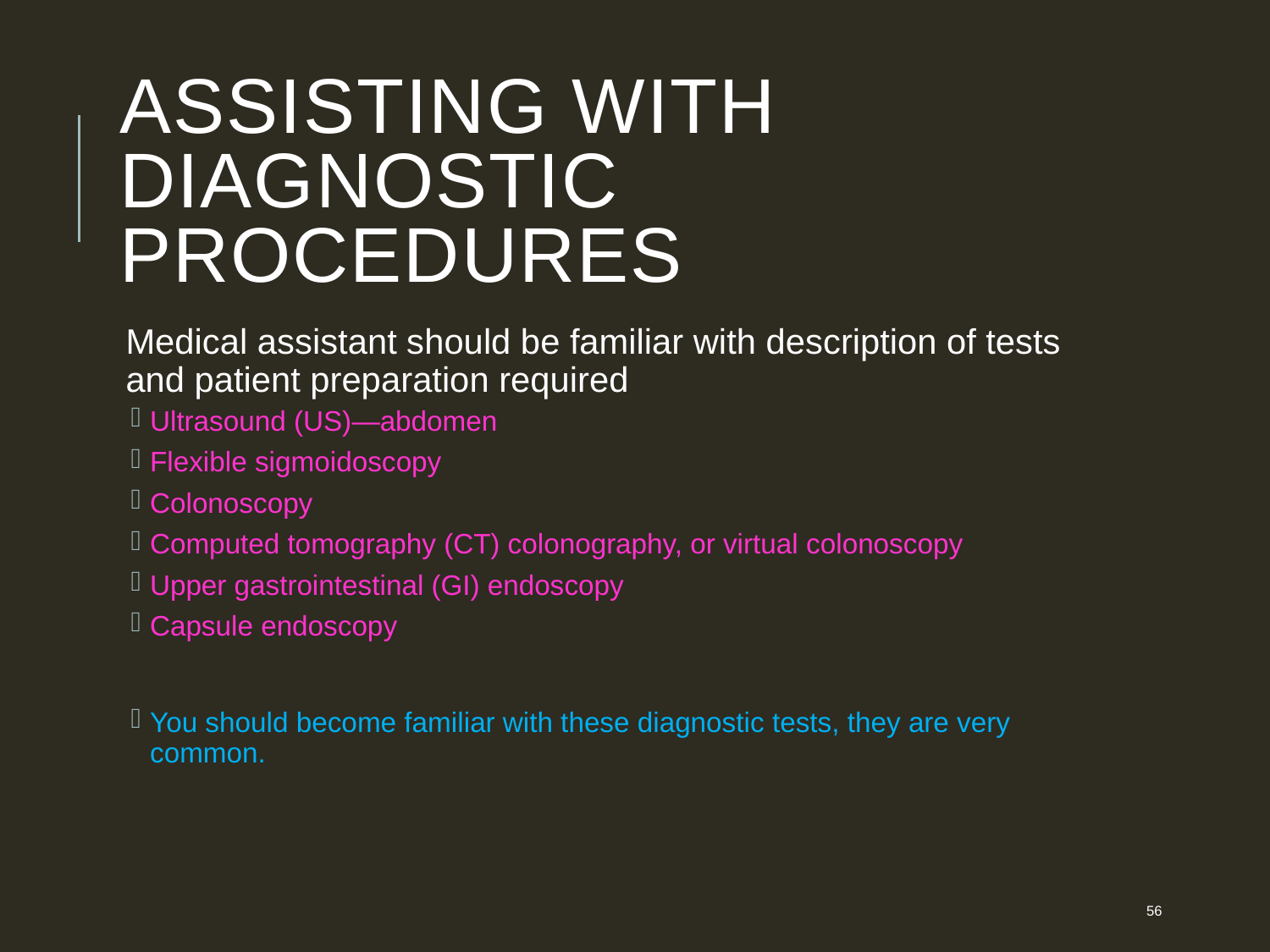

# Assisting with Diagnostic Procedures
Medical assistant should be familiar with description of tests and patient preparation required
Ultrasound (US)—abdomen
Flexible sigmoidoscopy
Colonoscopy
Computed tomography (CT) colonography, or virtual colonoscopy
Upper gastrointestinal (GI) endoscopy
Capsule endoscopy

You should become familiar with these diagnostic tests, they are very common.
 56